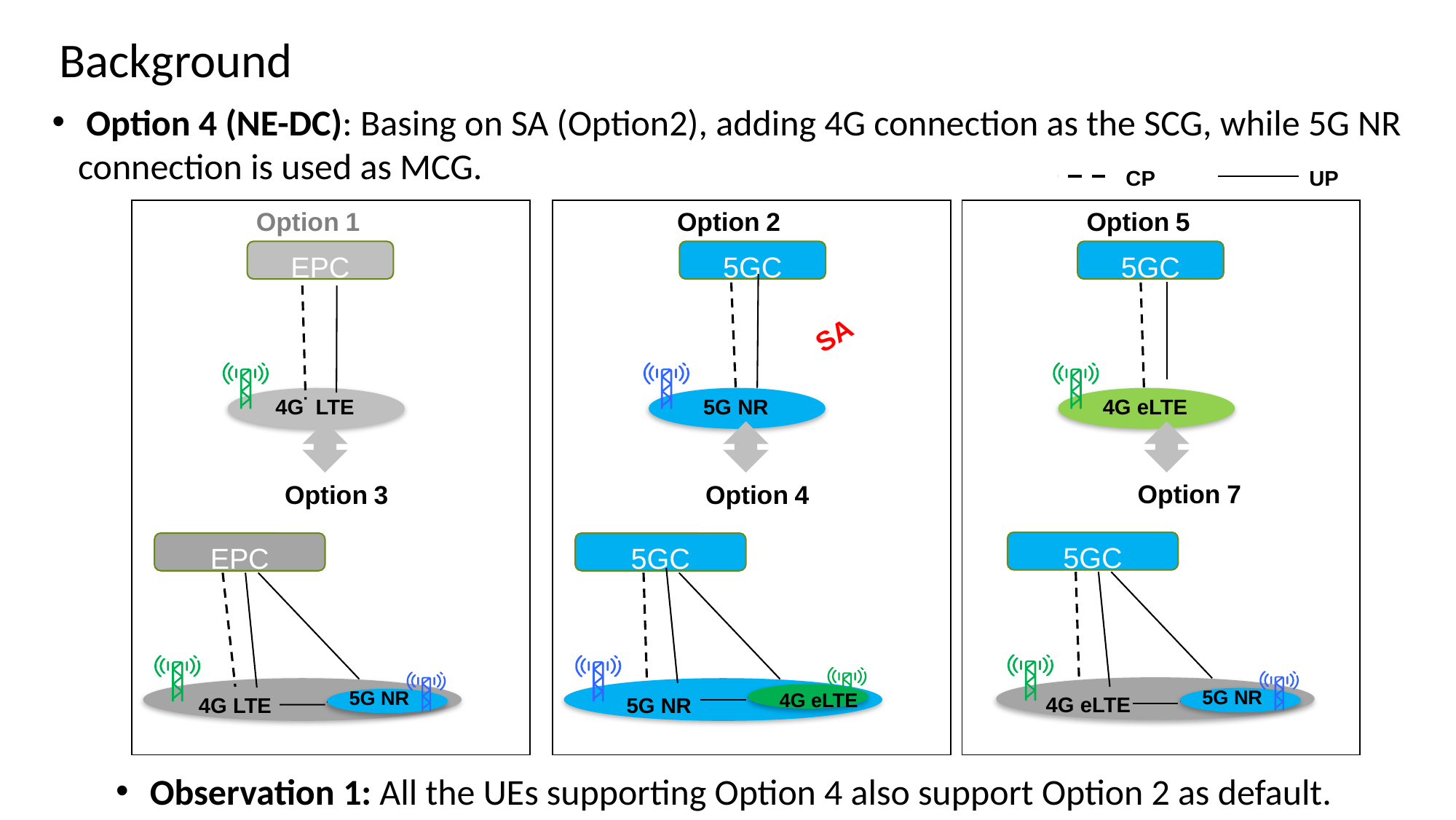

# Background
 Option 4 (NE-DC): Basing on SA (Option2), adding 4G connection as the SCG, while 5G NR connection is used as MCG.

CP
UP
Option 5
5GC

4G eLTE

Option 1
EPC

4G  LTE

Option 2
5GC

5G NR

SA

Option 7
5GC

4G eLTE

5G NR

Option 3
EPC

4G LTE

5G NR

Option 4
5GC

 5G NR

5G NR
4G eLTE

 Observation 1: All the UEs supporting Option 4 also support Option 2 as default.